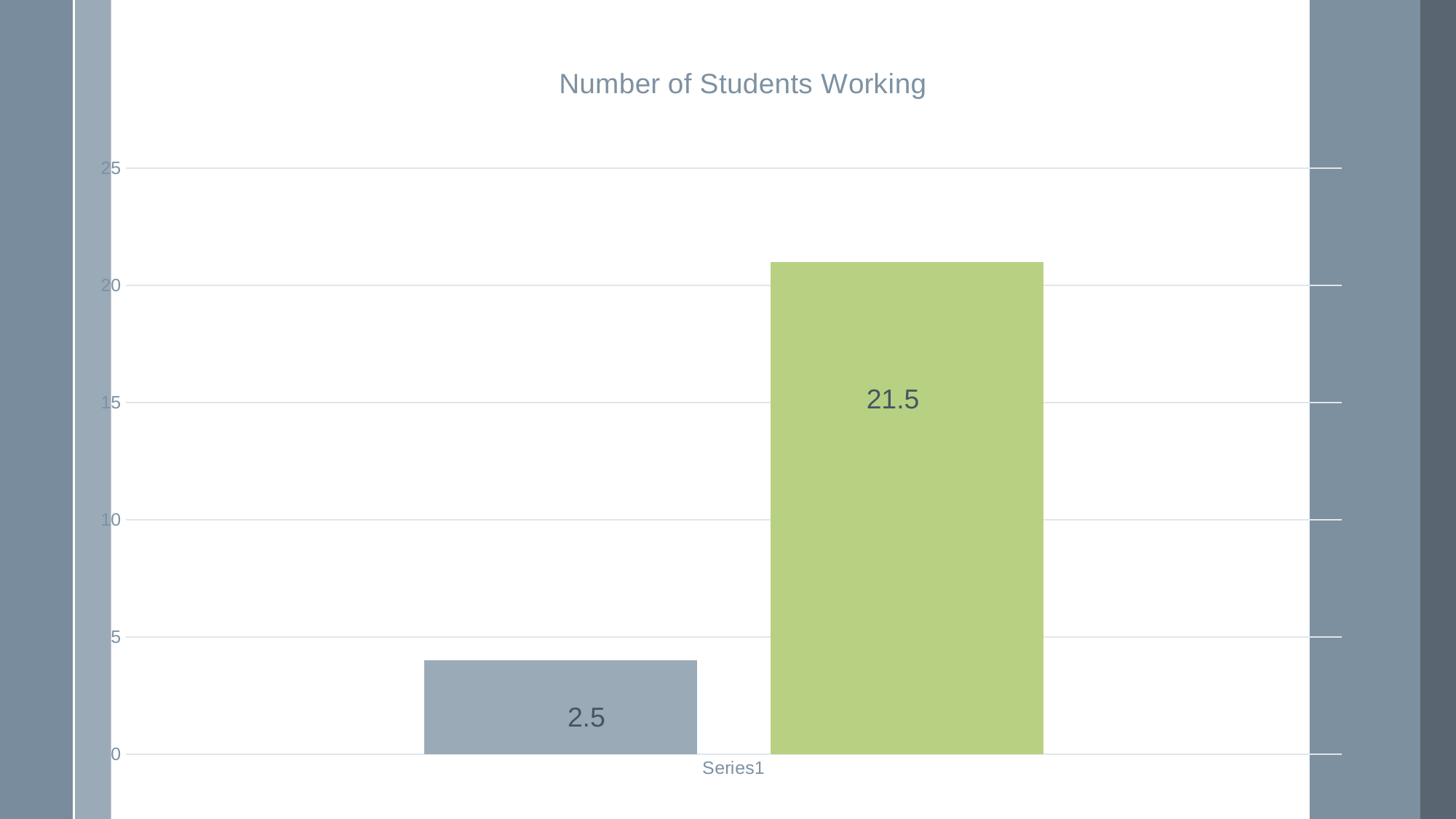

### Chart: Number of Students Working

| Category | Working | Not Working |
|---|---|---|
|  | 4.0 | 21.0 |
21.5
2.5